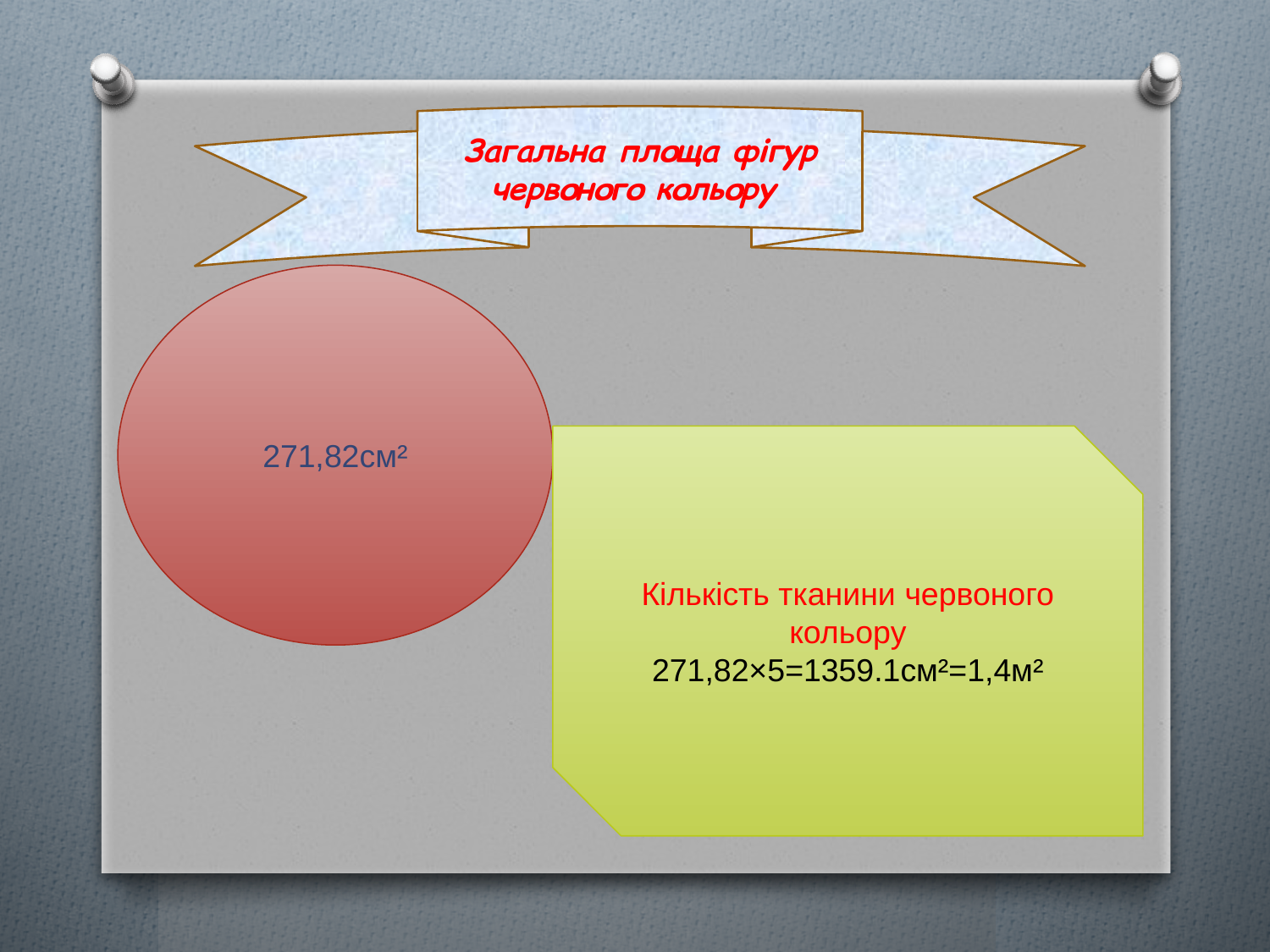

Загальна площа фігур червоного кольору
271,82см²
Кількість тканини червоного кольору
271,82×5=1359.1см²=1,4м²